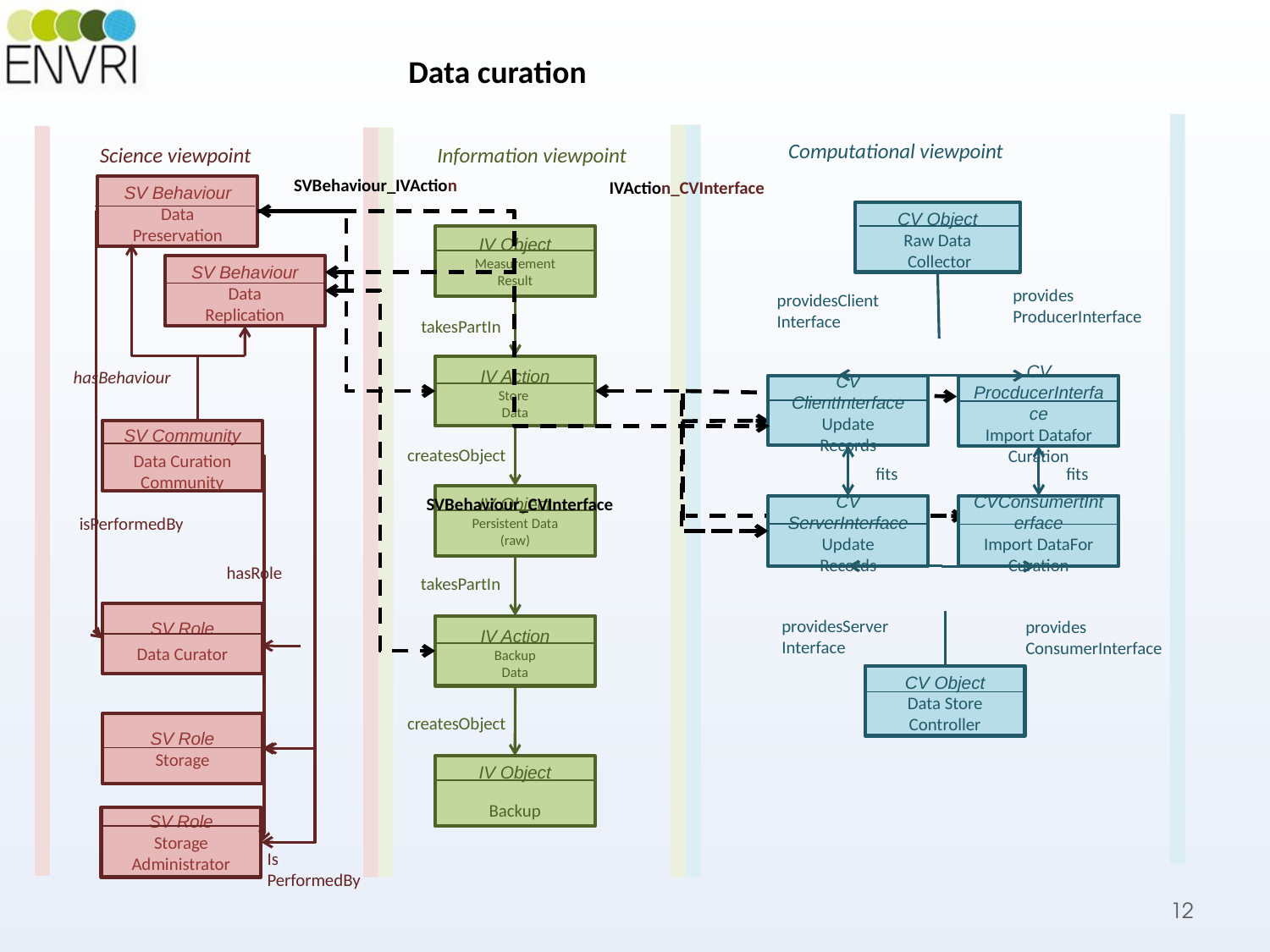

Data curation

Computational viewpoint
Information viewpoint
Science viewpoint
SVBehaviour_IVAction
IVAction_CVInterface

SV Behaviour
Data
Preservation

CV Object
Raw Data
 Collector

IV Object
Measurement
Result

SV Behaviour
Data
Replication

provides
ProducerInterface
providesClient
Interface
takesPartIn

IV Action
Store
Data

hasBehaviour

CV ClientInterface
Update
Records

CV ProcducerInterface
Import Datafor
Curation

SV Community

Data Curation Community

createsObject
fits
fits
IV Object
Persistent Data
(raw)
SVBehaviour_CVInterface

CV ServerInterface
Update
Records

CVConsumertInterface
Import DataFor
Curation

isPerformedBy
hasRole
takesPartIn

SV Role

Data Curator

providesServer
Interface
provides
ConsumerInterface

IV Action
Backup
Data

CV Object
Data Store Controller

createsObject
SV Role
Storage
IV Object

Backup
SV Role
Storage
Administrator
Is
PerformedBy
12